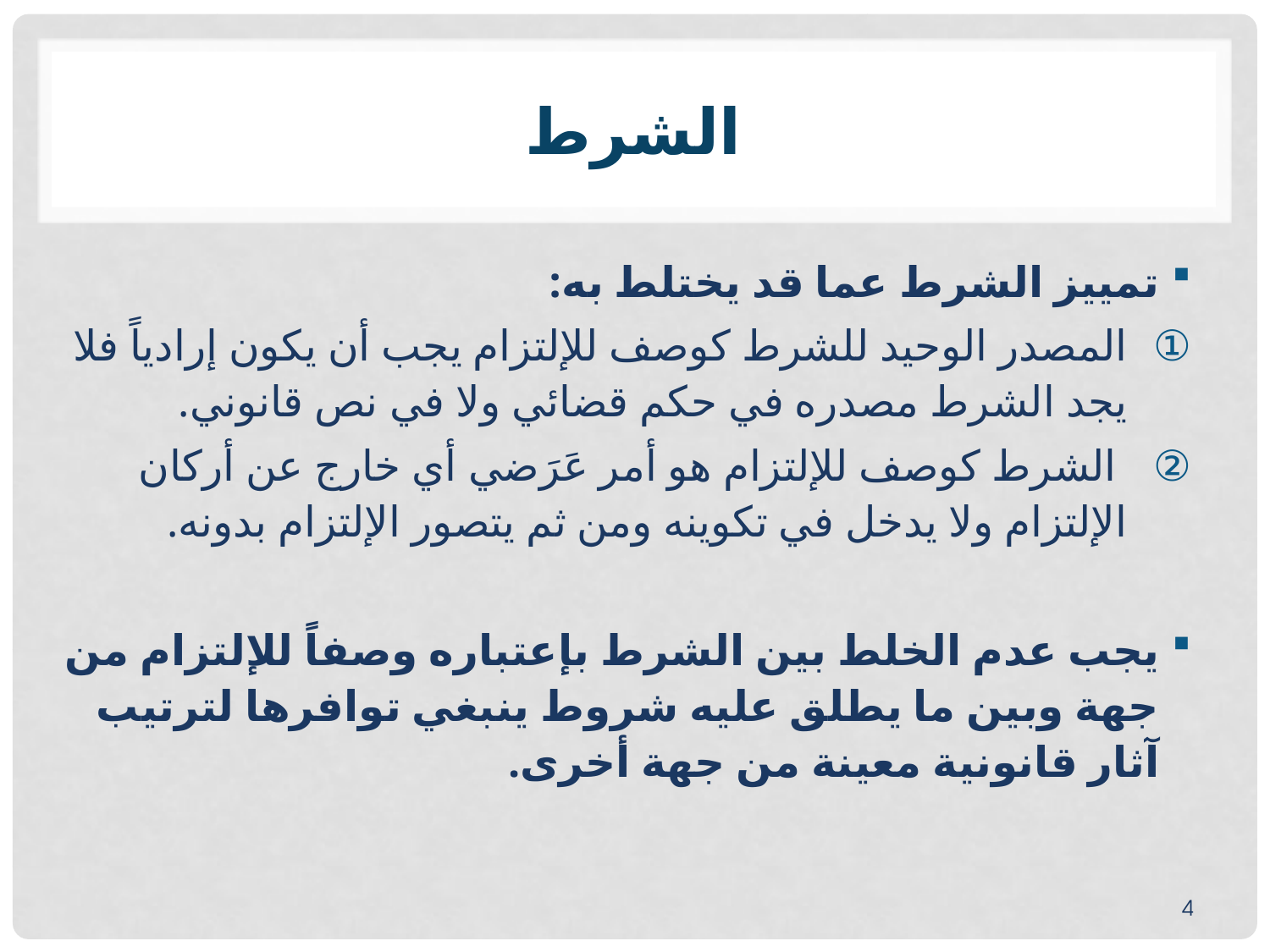

# الشرط
تمييز الشرط عما قد يختلط به:
المصدر الوحيد للشرط كوصف للإلتزام يجب أن يكون إرادياً فلا يجد الشرط مصدره في حكم قضائي ولا في نص قانوني.
 الشرط كوصف للإلتزام هو أمر عَرَضي أي خارج عن أركان الإلتزام ولا يدخل في تكوينه ومن ثم يتصور الإلتزام بدونه.

يجب عدم الخلط بين الشرط بإعتباره وصفاً للإلتزام من جهة وبين ما يطلق عليه شروط ينبغي توافرها لترتيب آثار قانونية معينة من جهة أخرى.
4